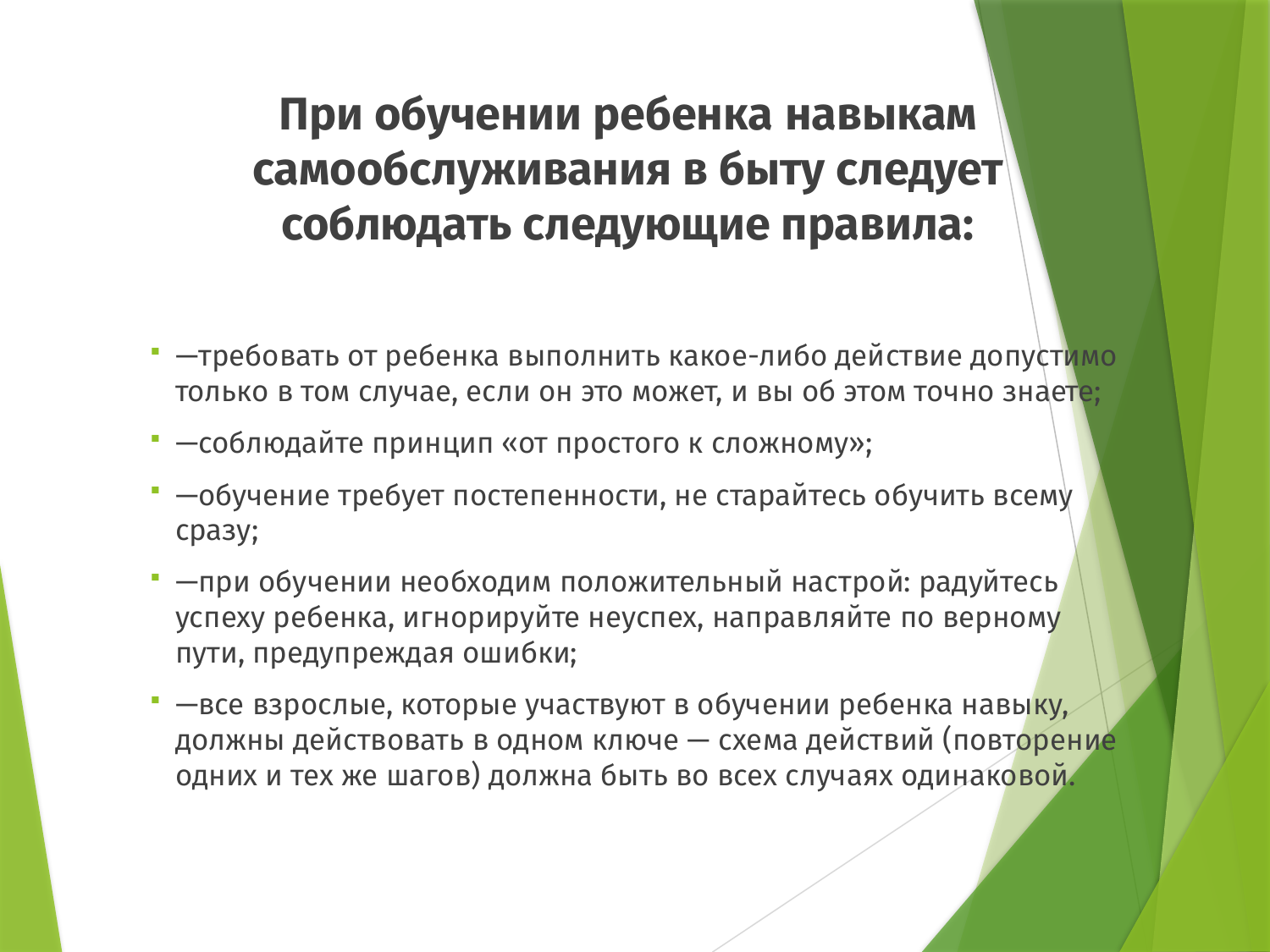

При обучении ребенка навыкам самообслуживания в бы­ту следует соблюдать следующие правила:

—требовать от ребенка выполнить какое-либо дей­ствие допустимо только в том случае, если он это может, и вы об этом точно знаете;
—соблюдайте принцип «от простого к сложному»;
—обучение требует постепенности, не старайтесь обучить всему сразу;
—при обучении необходим положительный настрой: радуйтесь успеху ребенка, игнорируйте неуспех, направ­ляйте по верному пути, предупреждая ошибки;
—все взрослые, которые участвуют в обучении ре­бенка навыку, должны действовать в одном ключе — схе­ма действий (повторение одних и тех же шагов) должна быть во всех случаях одинаковой.